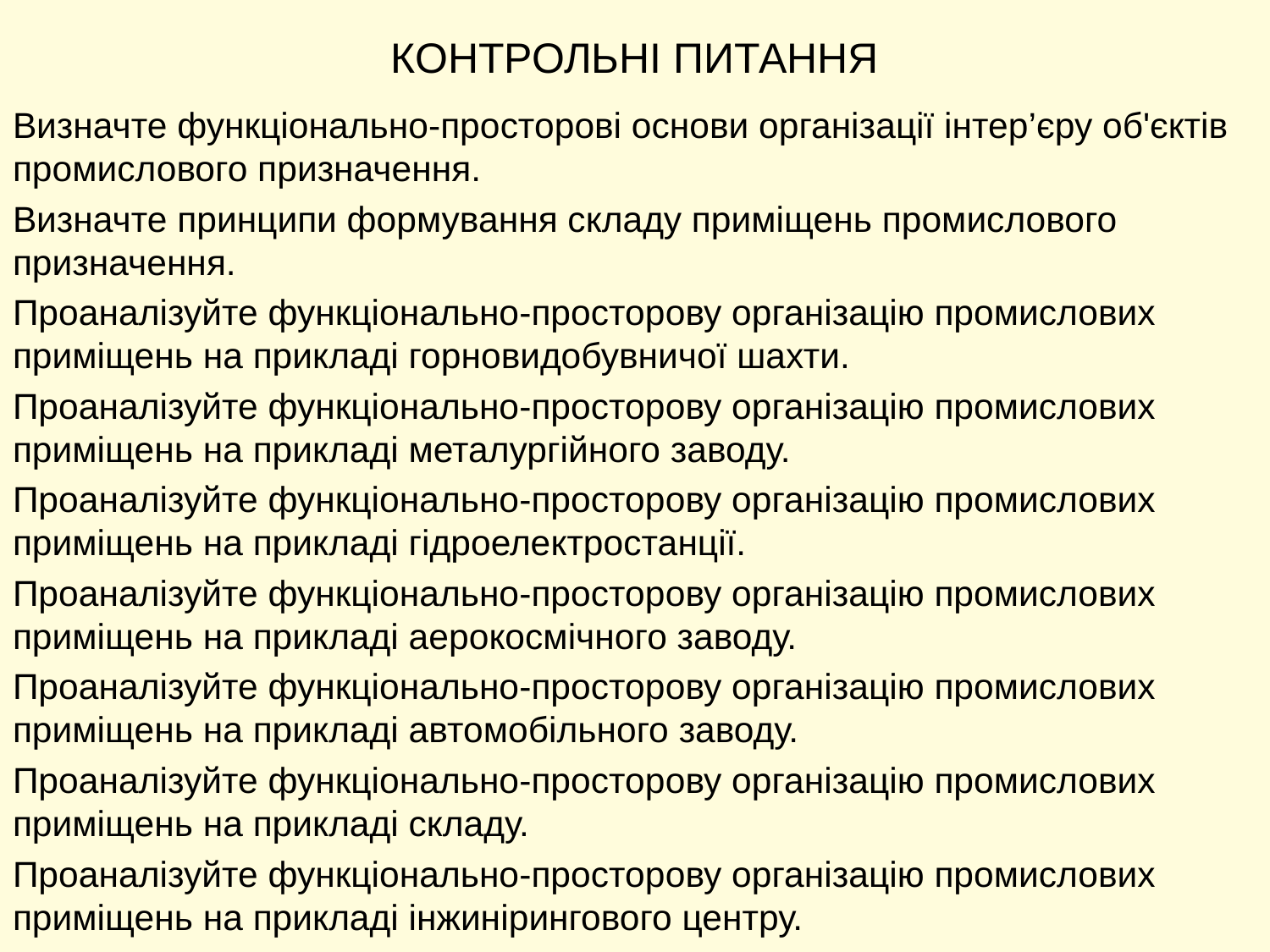

# КОНТРОЛЬНІ ПИТАННЯ
Визначте функціонально-просторові основи організації інтер’єру об'єктів  промислового призначення.
Визначте принципи формування складу приміщень промислового призначення.
Проаналізуйте функціонально-просторову організацію промислових приміщень на прикладі горновидобувничої шахти.
Проаналізуйте функціонально-просторову організацію промислових приміщень на прикладі металургійного заводу.
Проаналізуйте функціонально-просторову організацію промислових приміщень на прикладі гідроелектростанції.
Проаналізуйте функціонально-просторову організацію промислових приміщень на прикладі аерокосмічного заводу.
Проаналізуйте функціонально-просторову організацію промислових приміщень на прикладі автомобільного заводу.
Проаналізуйте функціонально-просторову організацію промислових приміщень на прикладі складу.
Проаналізуйте функціонально-просторову організацію промислових приміщень на прикладі інжинірингового центру.